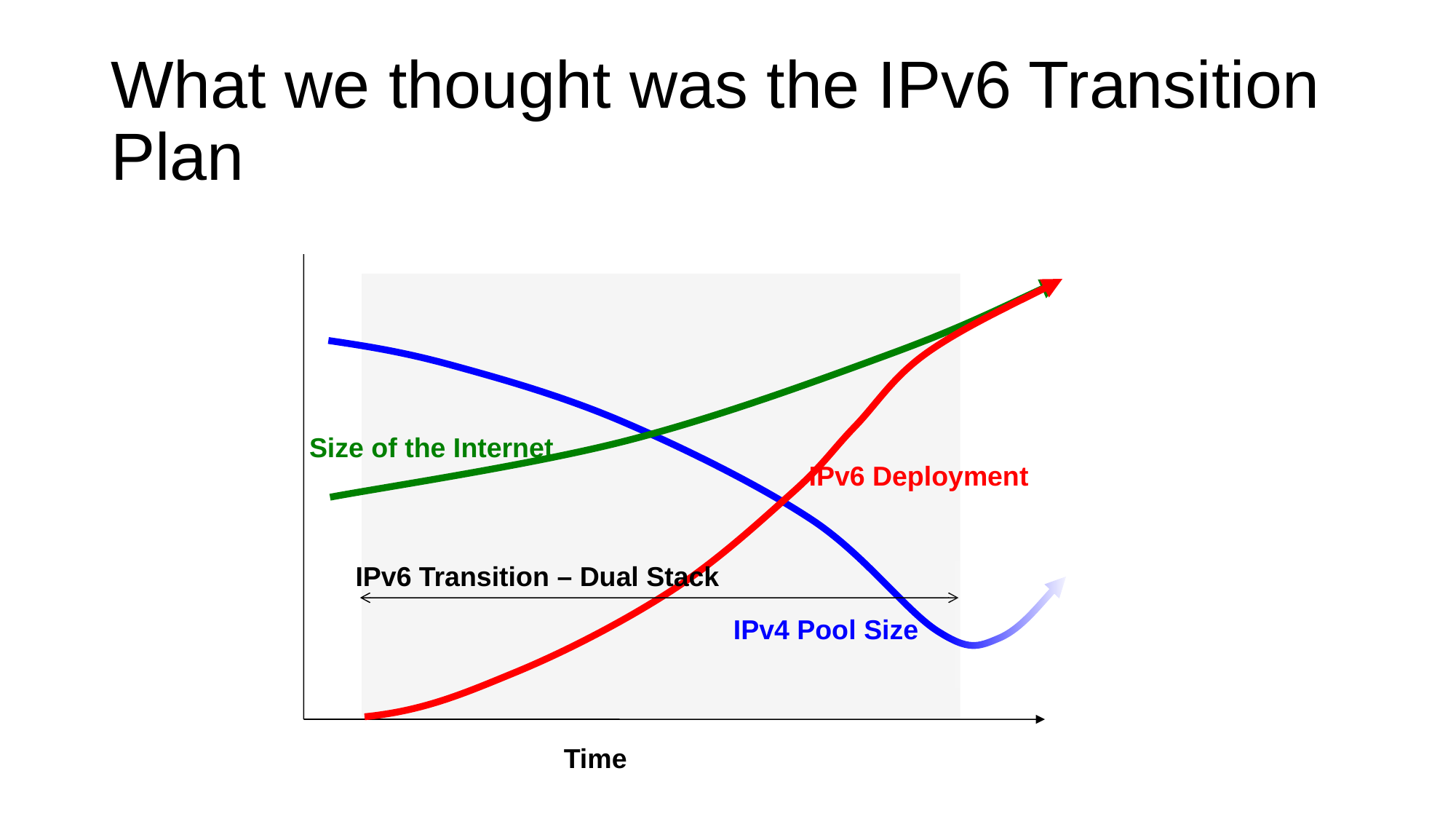

# What we thought was the IPv6 Transition Plan

Size of the Internet
IPv6 Deployment
IPv6 Transition – Dual Stack

IPv4 Pool Size

Time